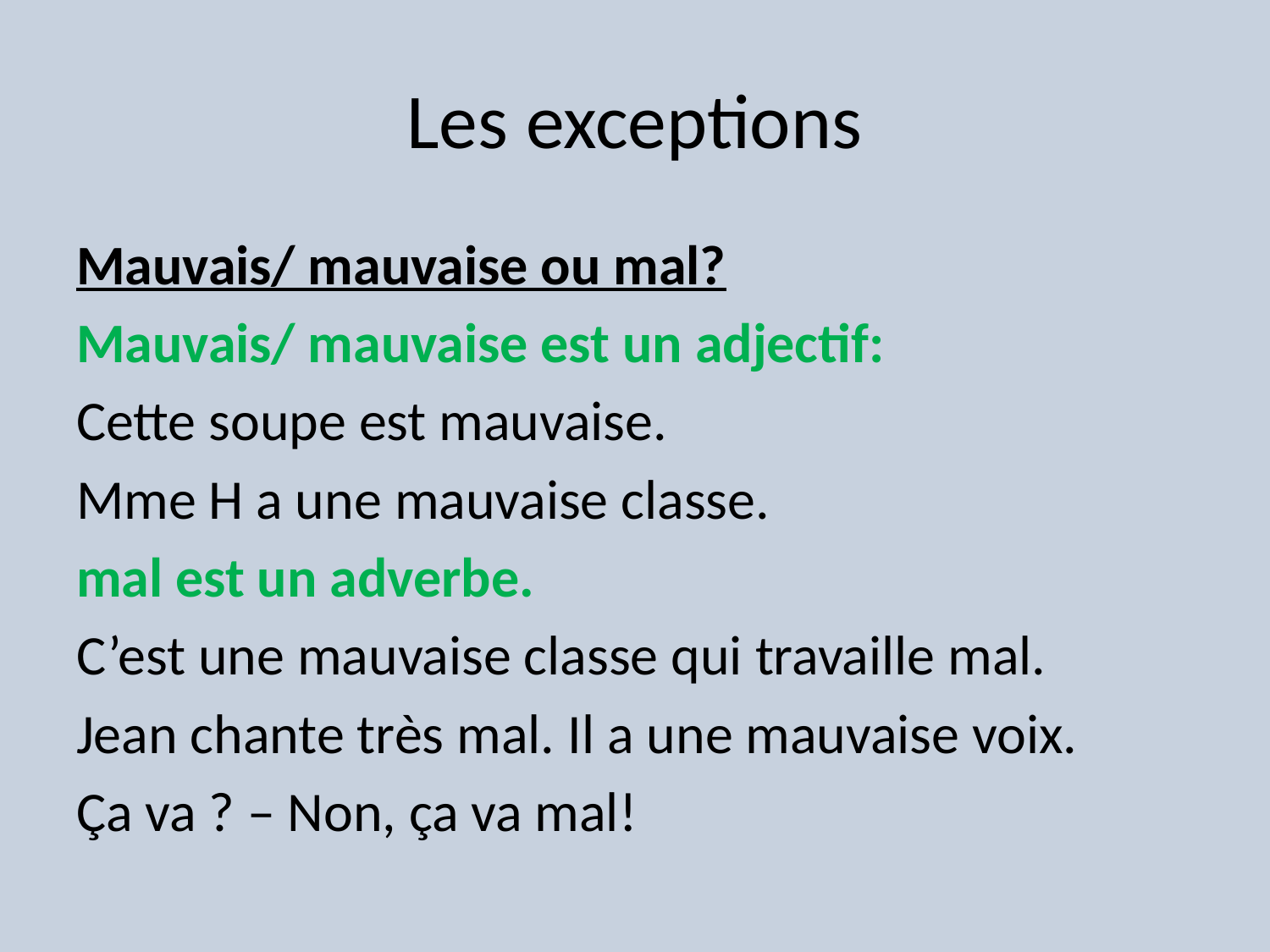

# Les exceptions
Mauvais/ mauvaise ou mal?
Mauvais/ mauvaise est un adjectif:
Cette soupe est mauvaise.
Mme H a une mauvaise classe.
mal est un adverbe.
C’est une mauvaise classe qui travaille mal.
Jean chante très mal. Il a une mauvaise voix.
Ça va ? – Non, ça va mal!